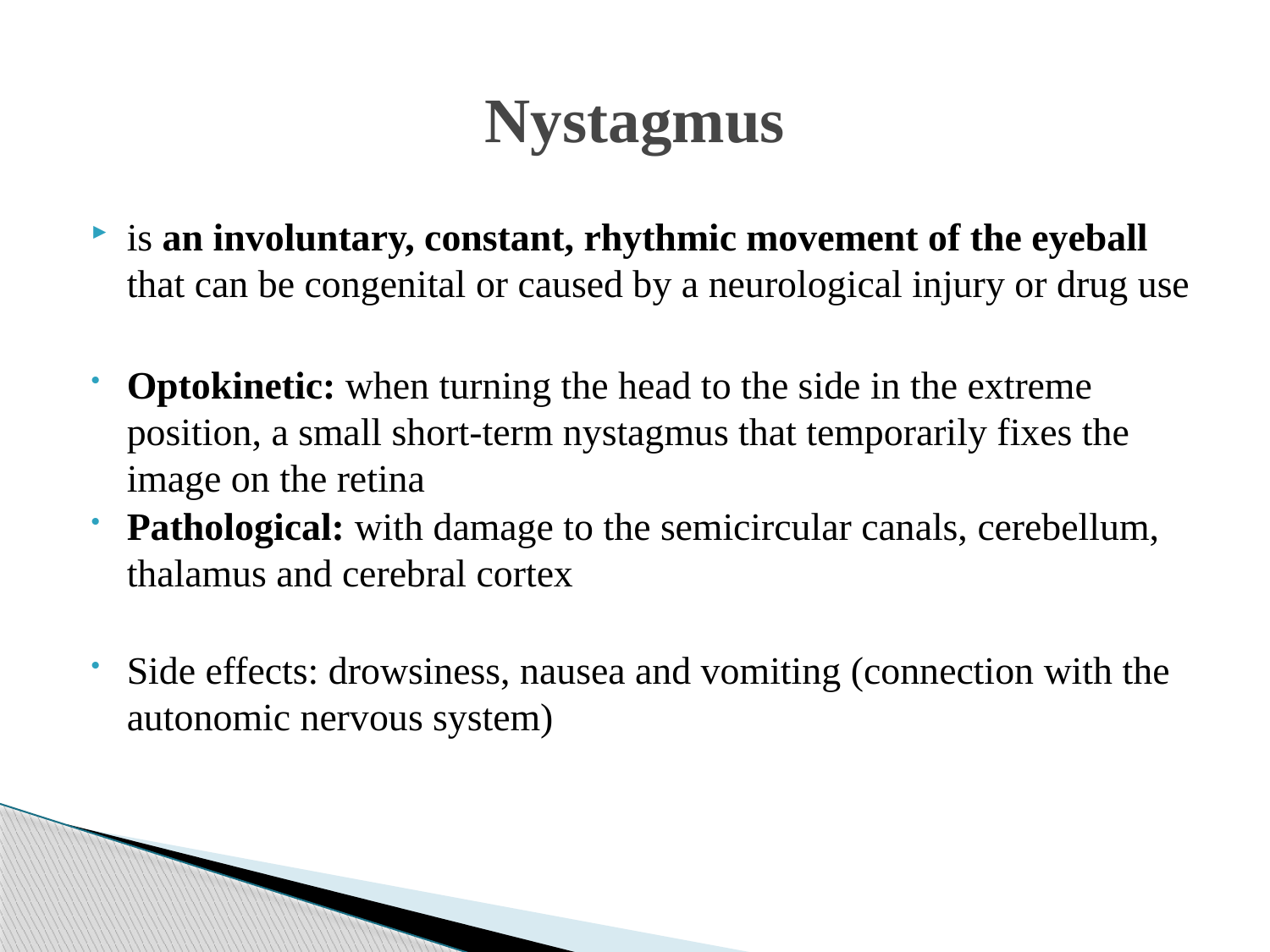

# Nystagmus
is an involuntary, constant, rhythmic movement of the eyeball that can be congenital or caused by a neurological injury or drug use

Optokinetic: when turning the head to the side in the extreme position, a small short-term nystagmus that temporarily fixes the image on the retina
Pathological: with damage to the semicircular canals, cerebellum, thalamus and cerebral cortex

Side effects: drowsiness, nausea and vomiting (connection with the autonomic nervous system)